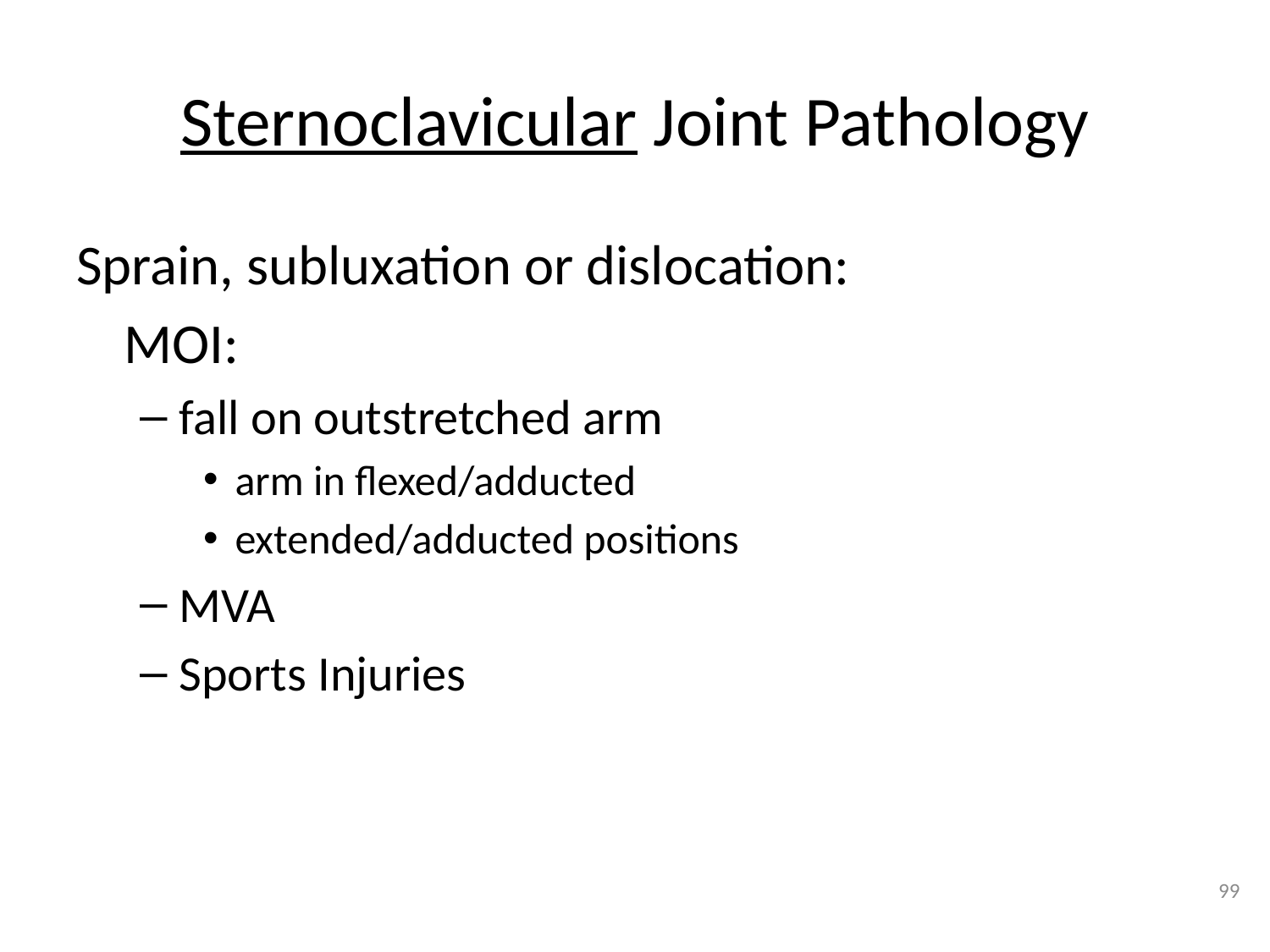

# Sternoclavicular Joint Pathology
Sprain, subluxation or dislocation:
	MOI:
fall on outstretched arm
arm in flexed/adducted
extended/adducted positions
MVA
Sports Injuries
99